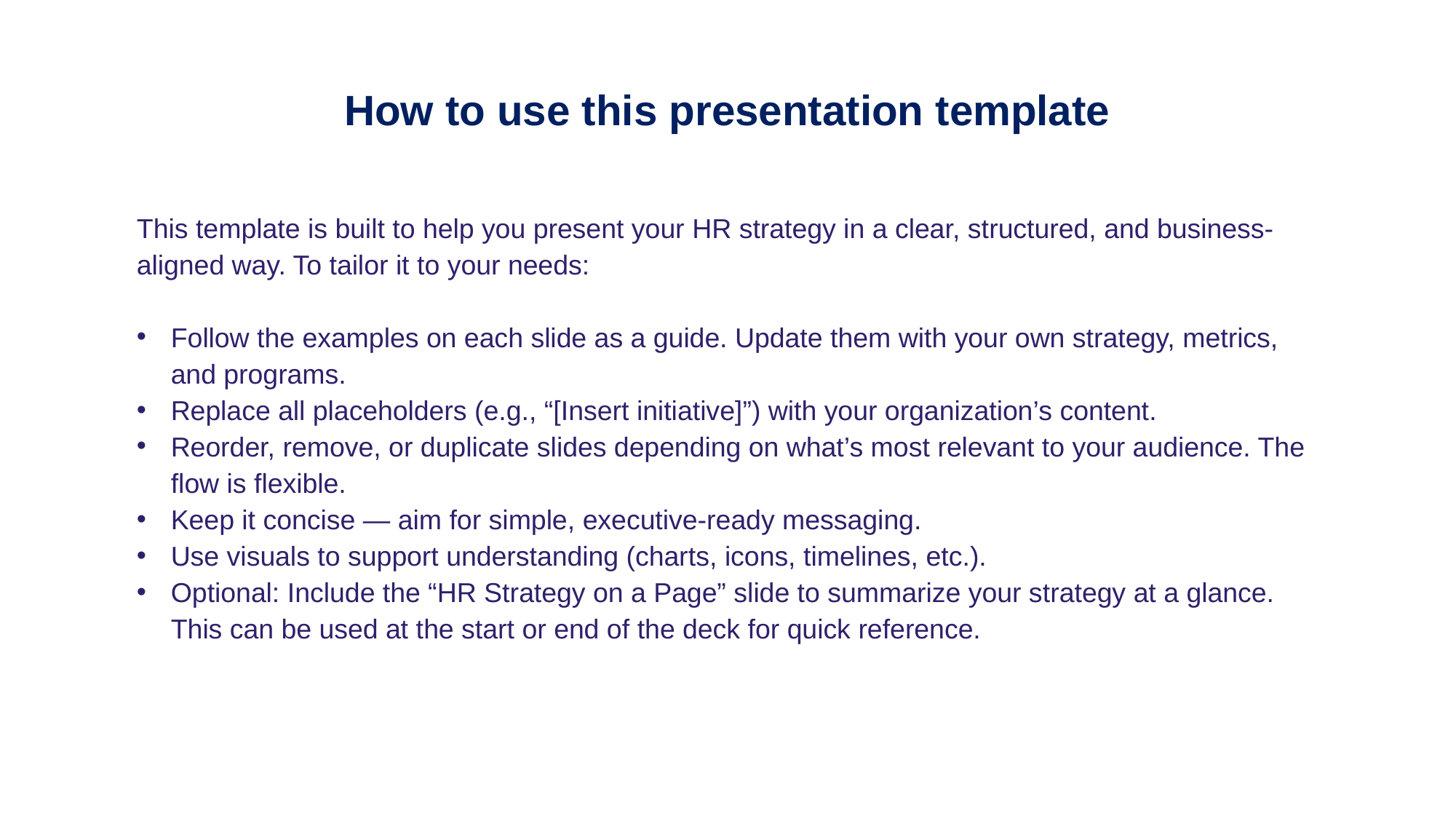

How to use this presentation template
This template is built to help you present your HR strategy in a clear, structured, and business-aligned way. To tailor it to your needs:

Follow the examples on each slide as a guide. Update them with your own strategy, metrics, and programs.
Replace all placeholders (e.g., “[Insert initiative]”) with your organization’s content.
Reorder, remove, or duplicate slides depending on what’s most relevant to your audience. The flow is flexible.
Keep it concise — aim for simple, executive-ready messaging.
Use visuals to support understanding (charts, icons, timelines, etc.).
Optional: Include the “HR Strategy on a Page” slide to summarize your strategy at a glance. This can be used at the start or end of the deck for quick reference.